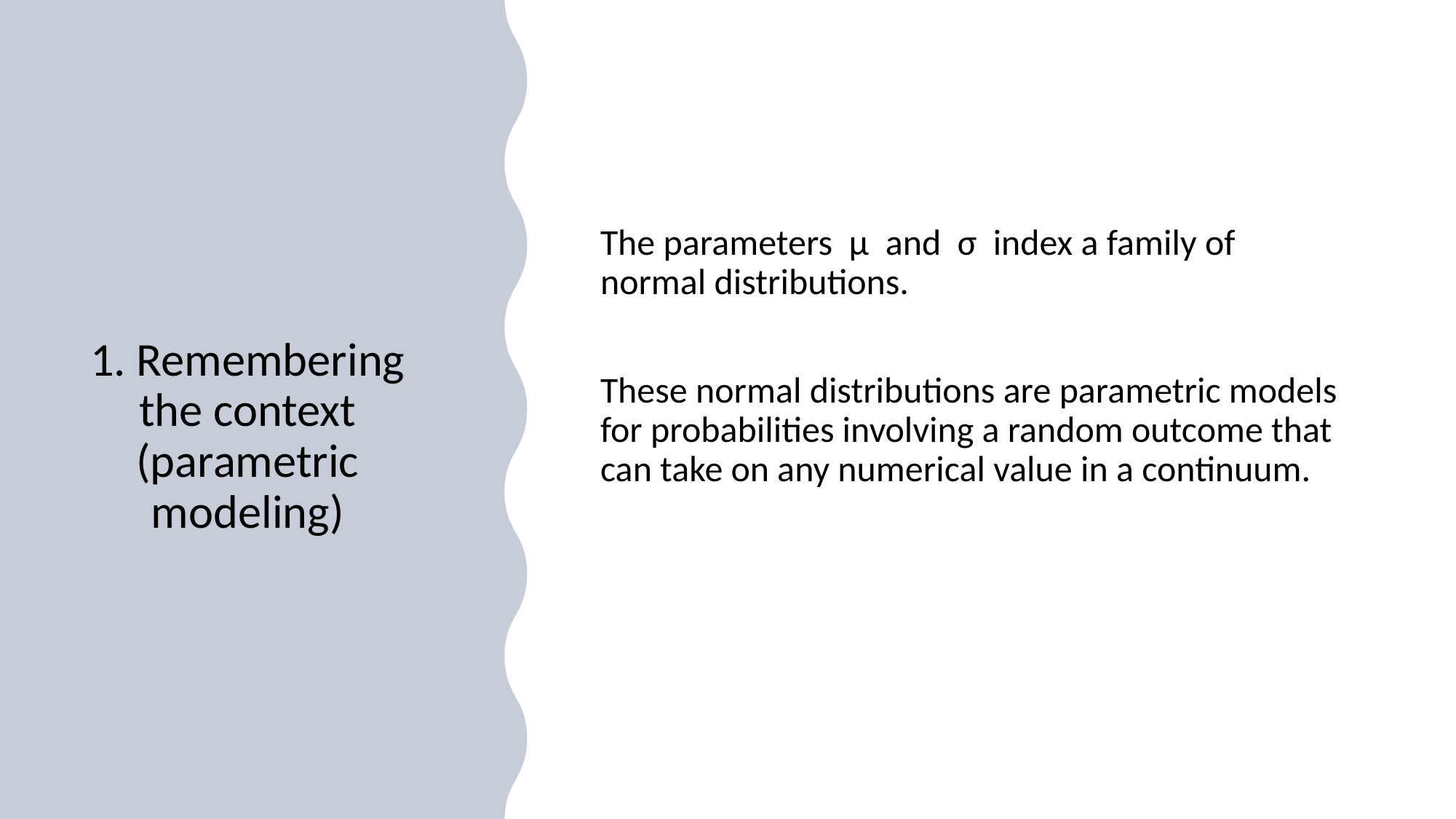

# 1. Remembering the context (parametric modeling)
The parameters  μ  and  σ  index a family of normal distributions.

These normal distributions are parametric models for probabilities involving a random outcome that can take on any numerical value in a continuum.